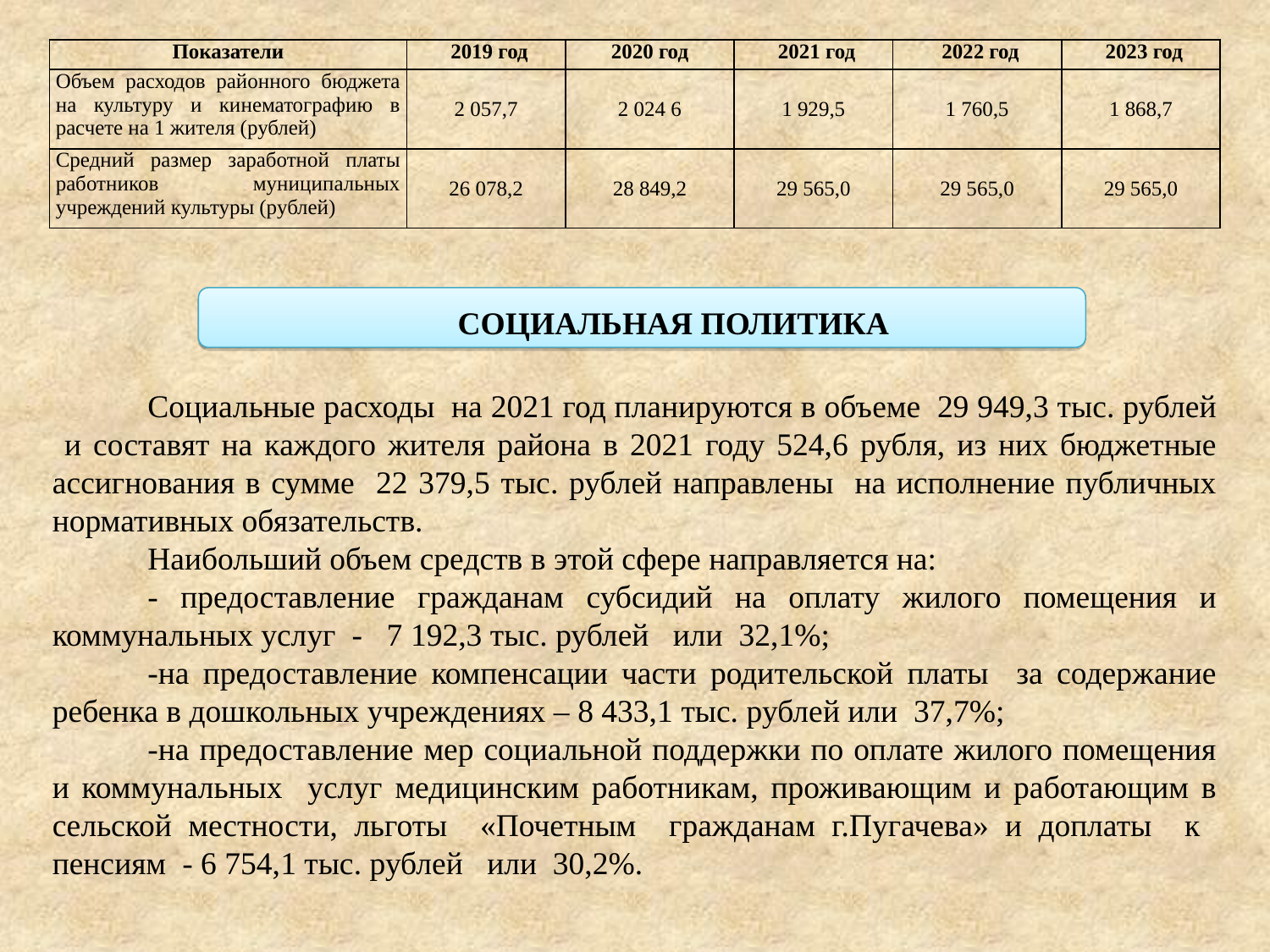

| Показатели | 2019 год | 2020 год | 2021 год | 2022 год | 2023 год |
| --- | --- | --- | --- | --- | --- |
| Объем расходов районного бюджета на культуру и кинематографию в расчете на 1 жителя (рублей) | 2 057,7 | 2 024 6 | 1 929,5 | 1 760,5 | 1 868,7 |
| Средний размер заработной платы работников муниципальных учреждений культуры (рублей) | 26 078,2 | 28 849,2 | 29 565,0 | 29 565,0 | 29 565,0 |

СОЦИАЛЬНАЯ ПОЛИТИКА

Социальные расходы  на 2021 год планируются в объеме  29 949,3 тыс. рублей  и составят на каждого жителя района в 2021 году 524,6 рубля, из них бюджетные ассигнования в сумме  22 379,5 тыс. рублей направлены  на исполнение публичных нормативных обязательств.
Наибольший объем средств в этой сфере направляется на:
- предоставление гражданам субсидий на оплату жилого помещения и коммунальных услуг  -   7 192,3 тыс. рублей   или  32,1%;
-на предоставление компенсации части родительской платы  за содержание ребенка в дошкольных учреждениях – 8 433,1 тыс. рублей или  37,7%;
-на предоставление мер социальной поддержки по оплате жилого помещения и коммунальных  услуг медицинским работникам, проживающим и работающим в сельской местности, льготы  «Почетным  гражданам г.Пугачева» и доплаты  к  пенсиям  - 6 754,1 тыс. рублей   или  30,2%.